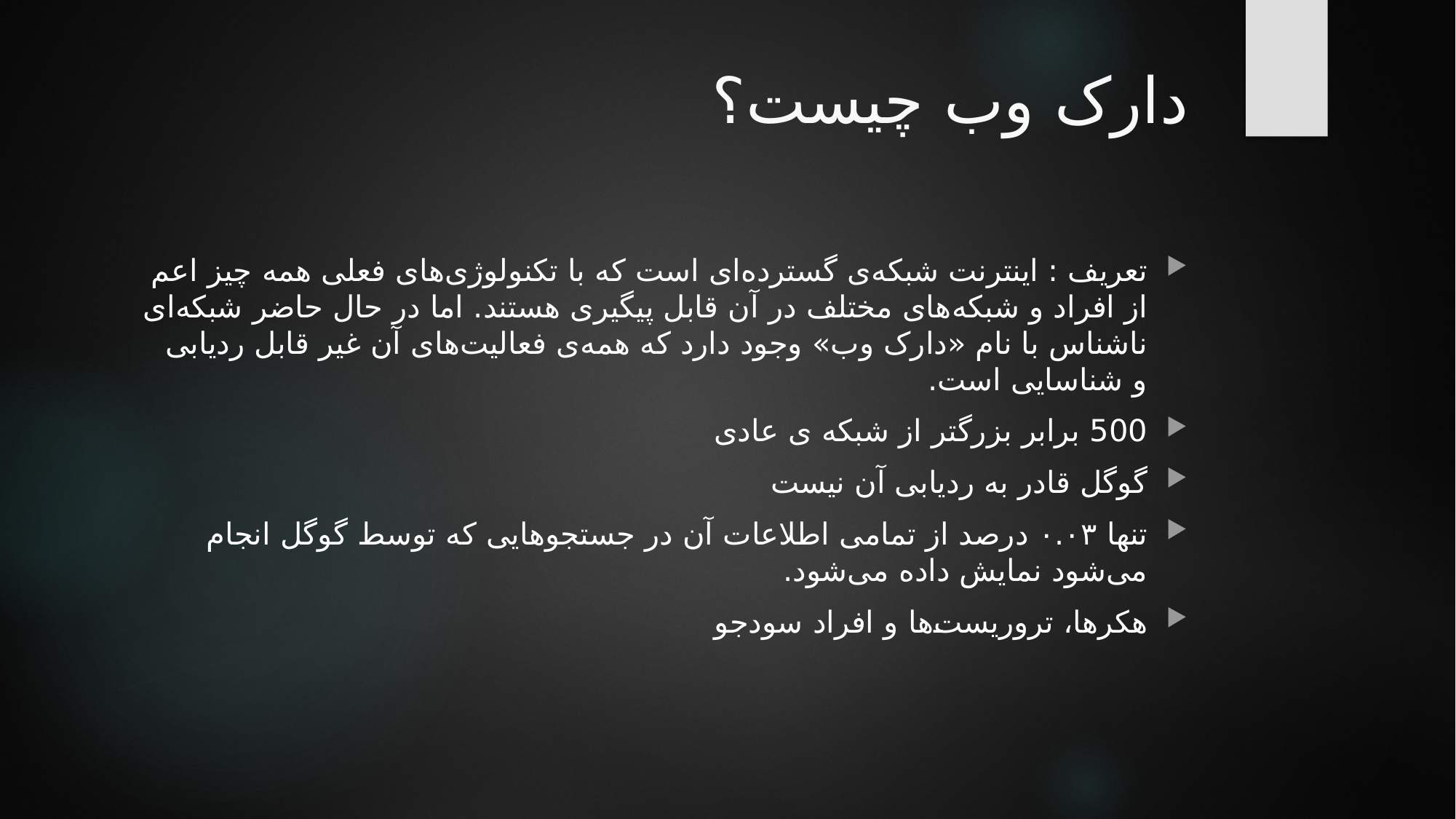

# دارک وب چیست؟
تعریف : اینترنت شبکه‌ی گسترده‌ای است که با تکنولوژی‌های فعلی همه چیز اعم از افراد و شبکه‌های مختلف در آن قابل پیگیری هستند. اما در حال حاضر شبکه‌ای ناشناس با نام «دارک وب» وجود دارد که همه‌ی فعالیت‌های آن غیر قابل ردیابی و شناسایی است.
500 برابر بزرگتر از شبکه ی عادی
گوگل قادر به ردیابی آن نیست
تنها ۰.۰۳ درصد از تمامی اطلاعات آن در جستجوهایی که توسط گوگل انجام می‌شود نمایش داده می‌شود.
هکرها، تروریست‌ها و افراد سودجو